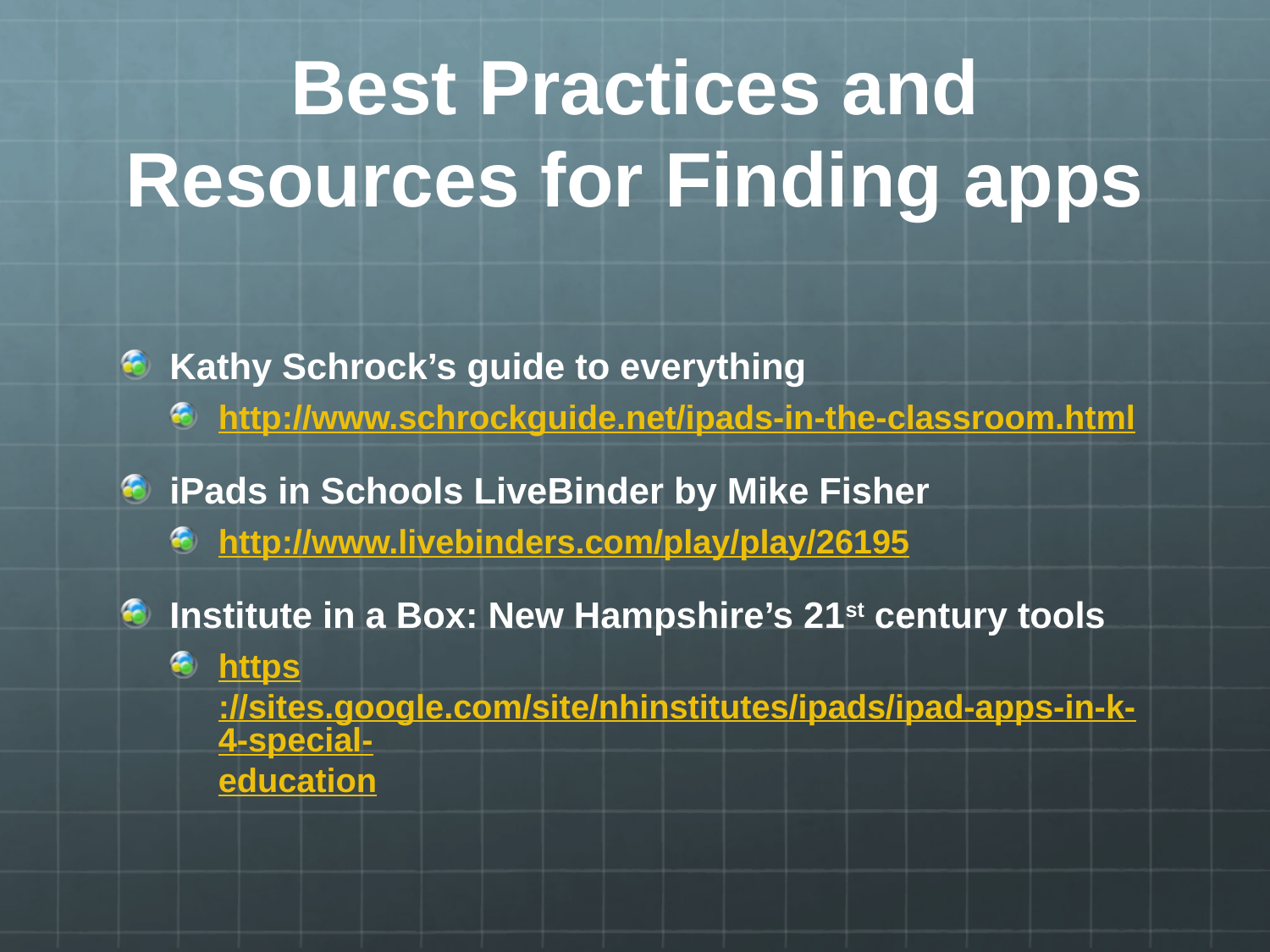

# Best Practices and Resources for Finding apps

Kathy Schrock’s guide to everything
http://www.schrockguide.net/ipads-in-the-classroom.html
iPads in Schools LiveBinder by Mike Fisher
http://www.livebinders.com/play/play/26195
Institute in a Box: New Hampshire’s 21st century tools
https://sites.google.com/site/nhinstitutes/ipads/ipad-apps-in-k-4-special-education